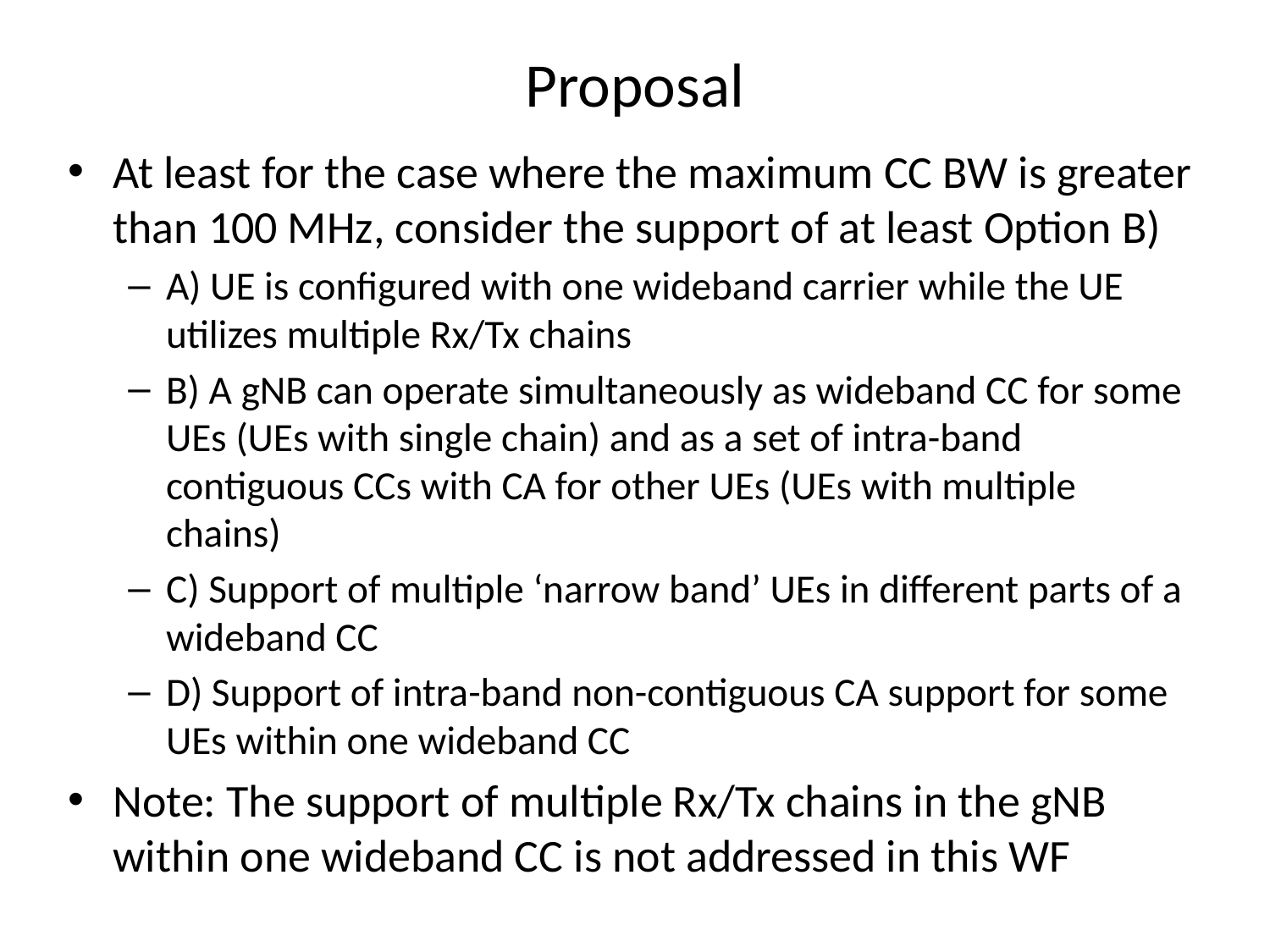

# Proposal
At least for the case where the maximum CC BW is greater than 100 MHz, consider the support of at least Option B)
A) UE is configured with one wideband carrier while the UE utilizes multiple Rx/Tx chains
B) A gNB can operate simultaneously as wideband CC for some UEs (UEs with single chain) and as a set of intra-band contiguous CCs with CA for other UEs (UEs with multiple chains)
C) Support of multiple ‘narrow band’ UEs in different parts of a wideband CC
D) Support of intra-band non-contiguous CA support for some UEs within one wideband CC
Note: The support of multiple Rx/Tx chains in the gNB within one wideband CC is not addressed in this WF